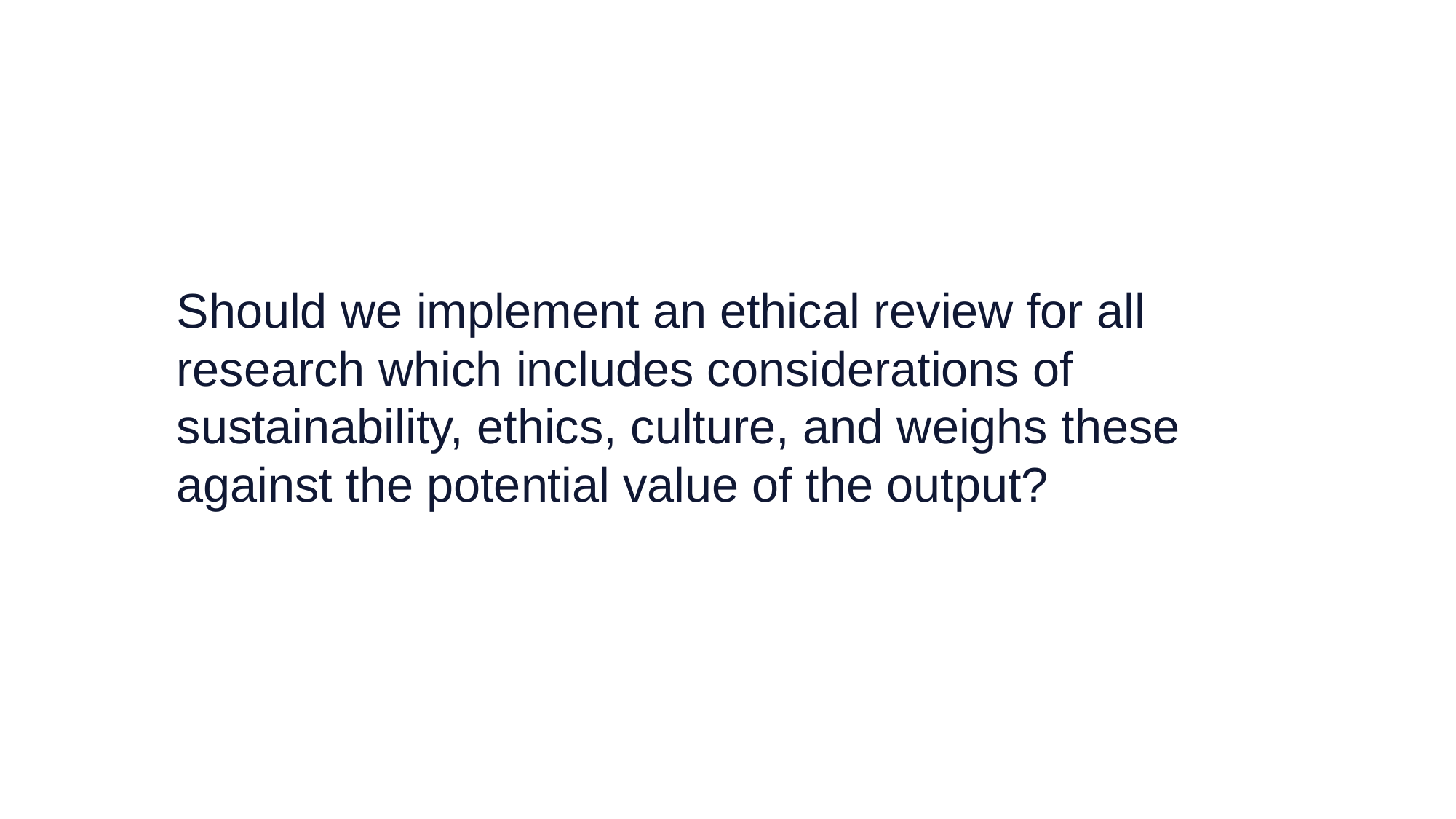

Should we implement an ethical review for all research which includes considerations of sustainability, ethics, culture, and weighs these against the potential value of the output?